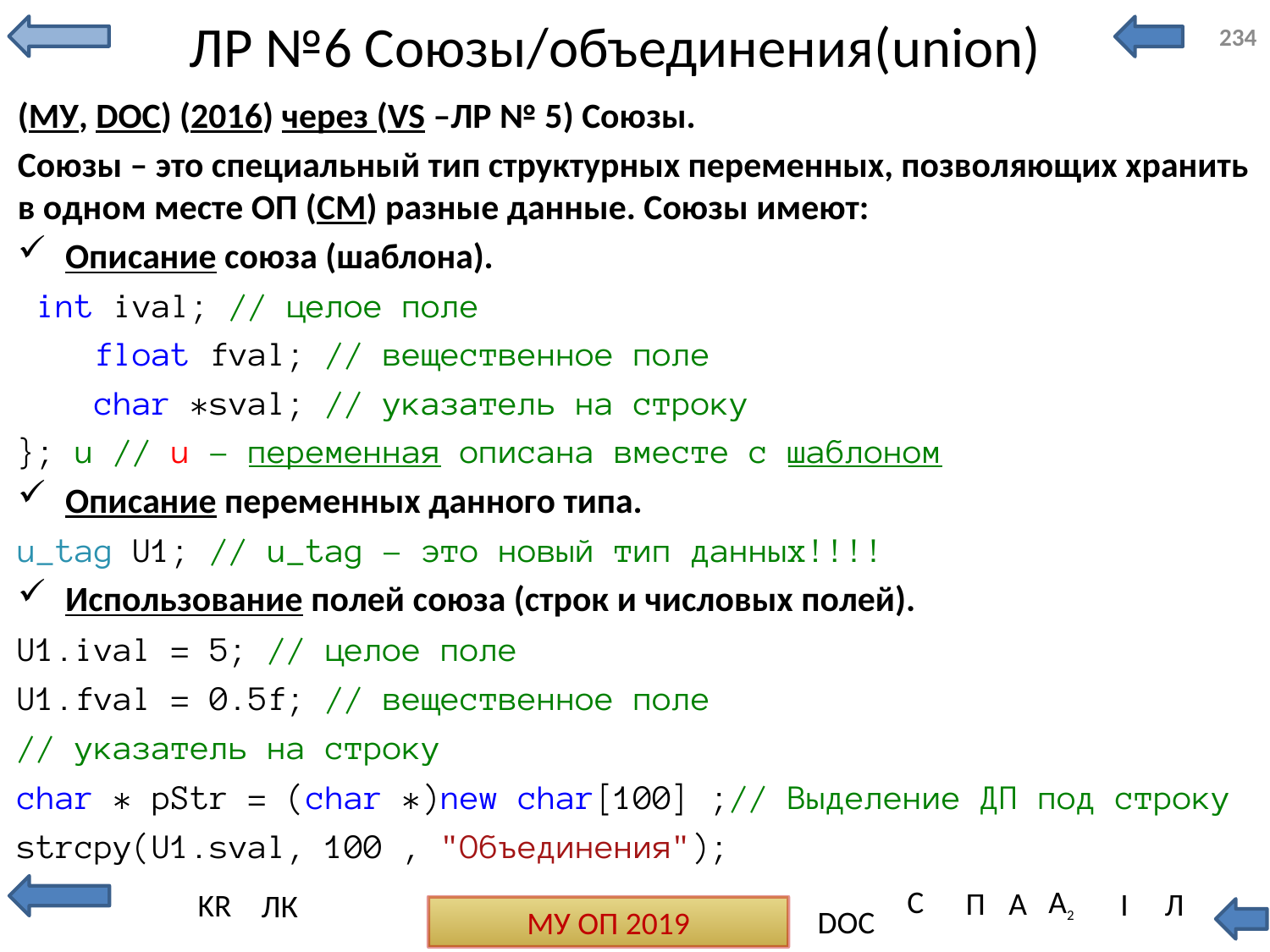

# ЛР №6 Союзы/объединения(union)
234
(МУ, DOC) (2016) через (VS –ЛР № 5) Союзы.
Союзы – это специальный тип структурных переменных, позволяющих хранить в одном месте ОП (СМ) разные данные. Союзы имеют:
Описание союза (шаблона).
 int ival; // целое поле
    float fval; // вещественное поле
    char *sval; // указатель на строку
}; u // u – переменная описана вместе с шаблоном
Описание переменных данного типа.
u_tag U1; // u_tag – это новый тип данных!!!!
Использование полей союза (строк и числовых полей).
U1.ival = 5; // целое поле
U1.fval = 0.5f; // вещественное поле
// указатель на строку
char * pStr = (char *)new char[100] ;// Выделение ДП под строку
strcpy(U1.sval, 100 , "Объединения");